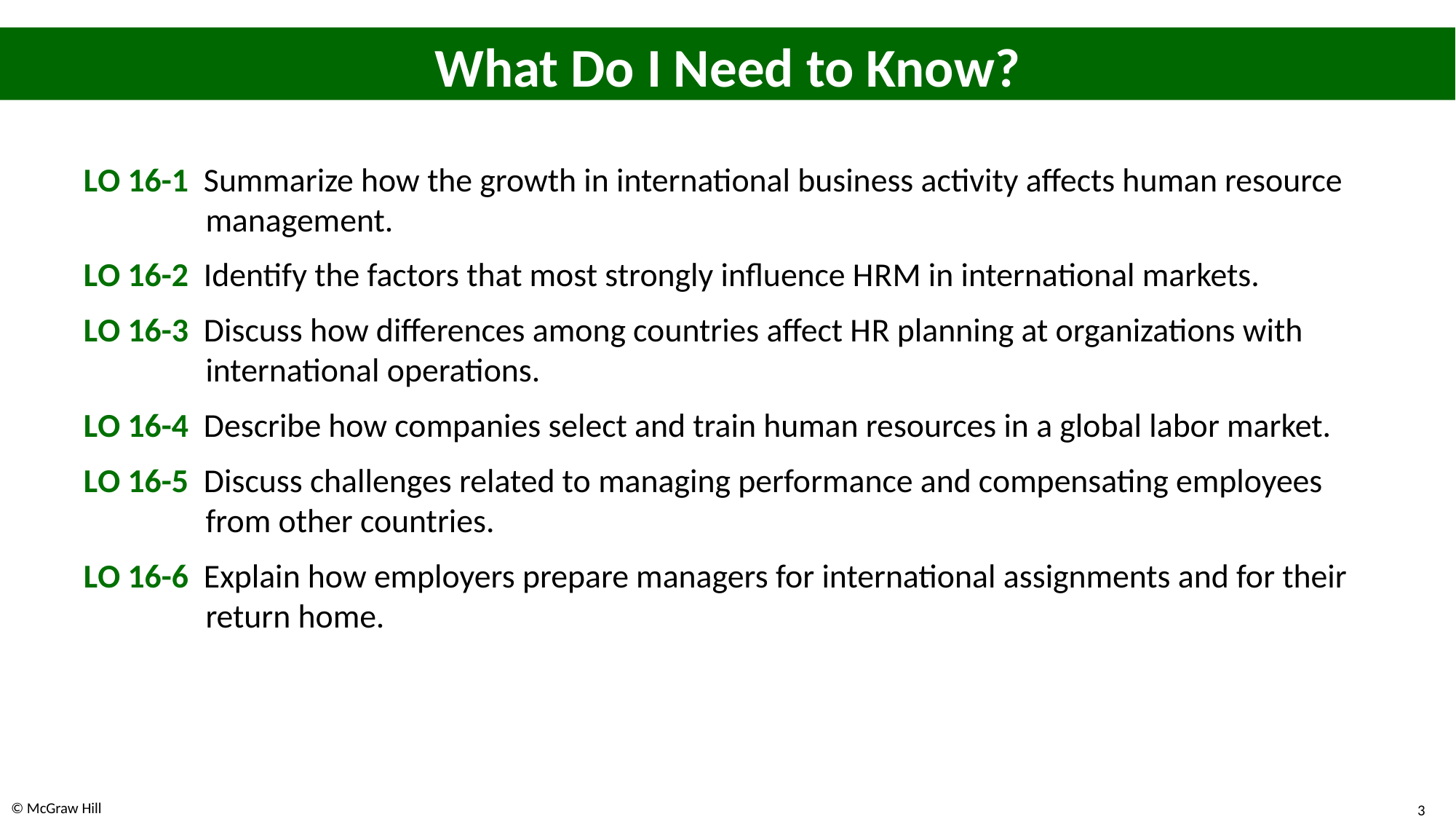

# What Do I Need to Know?
L O 16-1  Summarize how the growth in international business activity affects human resource management.
L O 16-2  Identify the factors that most strongly influence H R M in international markets.
L O 16-3  Discuss how differences among countries affect H R planning at organizations with international operations.
L O 16-4  Describe how companies select and train human resources in a global labor market.
L O 16-5  Discuss challenges related to managing performance and compensating employees from other countries.
L O 16-6  Explain how employers prepare managers for international assignments and for their return home.